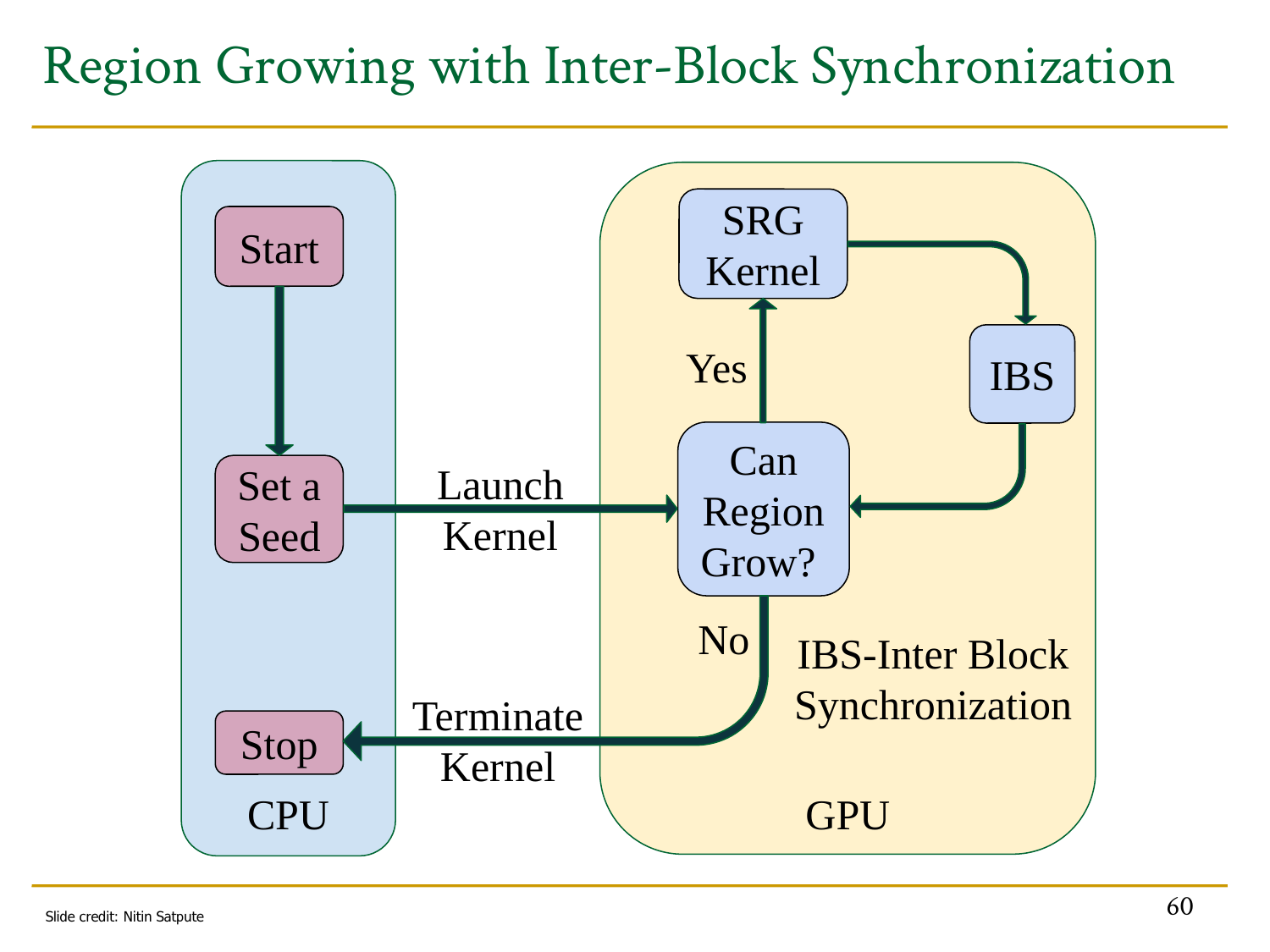

# Region Growing with Inter-Block Synchronization

CPU

GPU

SRG Kernel

Start

IBS

Yes

Can Region Grow?

Launch Kernel
Set a Seed

No

IBS-Inter Block Synchronization

Terminate Kernel
Stop
60
Slide credit: Nitin Satpute